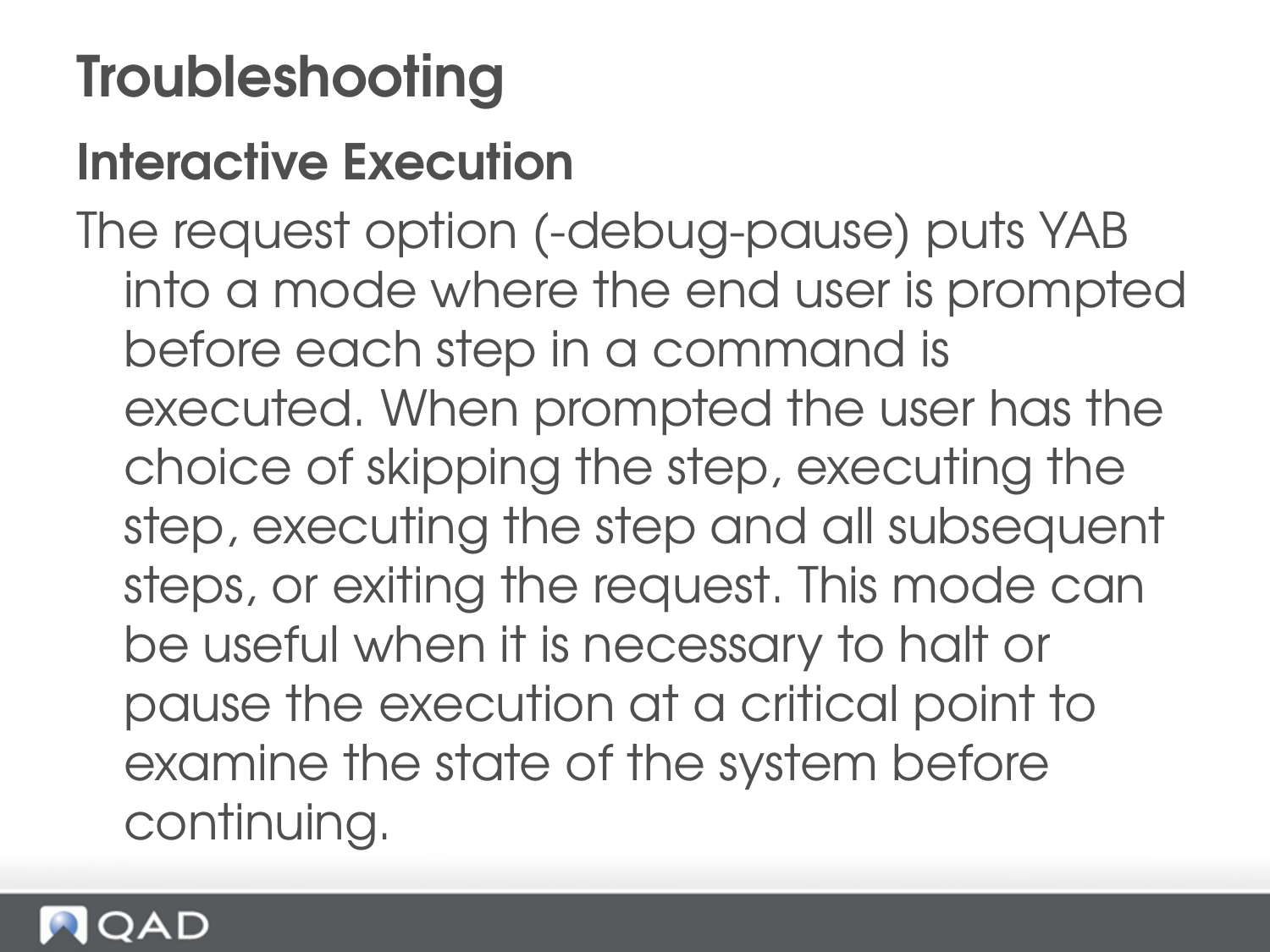

# Troubleshooting
Interactive Execution
The request option (-debug-pause) puts YAB into a mode where the end user is prompted before each step in a command is executed. When prompted the user has the choice of skipping the step, executing the step, executing the step and all subsequent steps, or exiting the request. This mode can be useful when it is necessary to halt or pause the execution at a critical point to examine the state of the system before continuing.